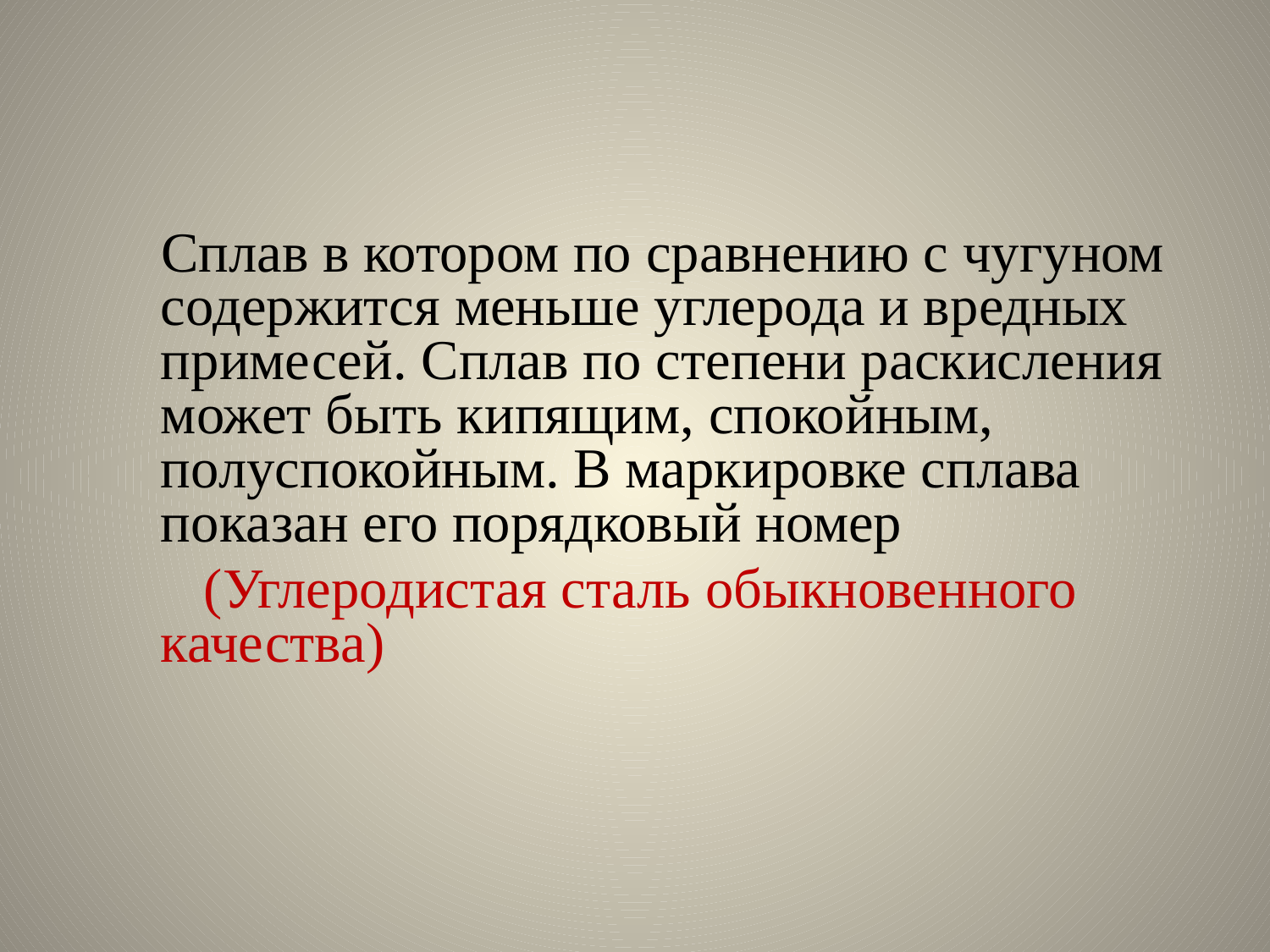

Сплав в котором по сравнению с чугуном содержится меньше углерода и вредных примесей. Сплав по степени раскисления может быть кипящим, спокойным, полуспокойным. В маркировке сплава показан его порядковый номер
         (Углеродистая сталь обыкновенного качества)